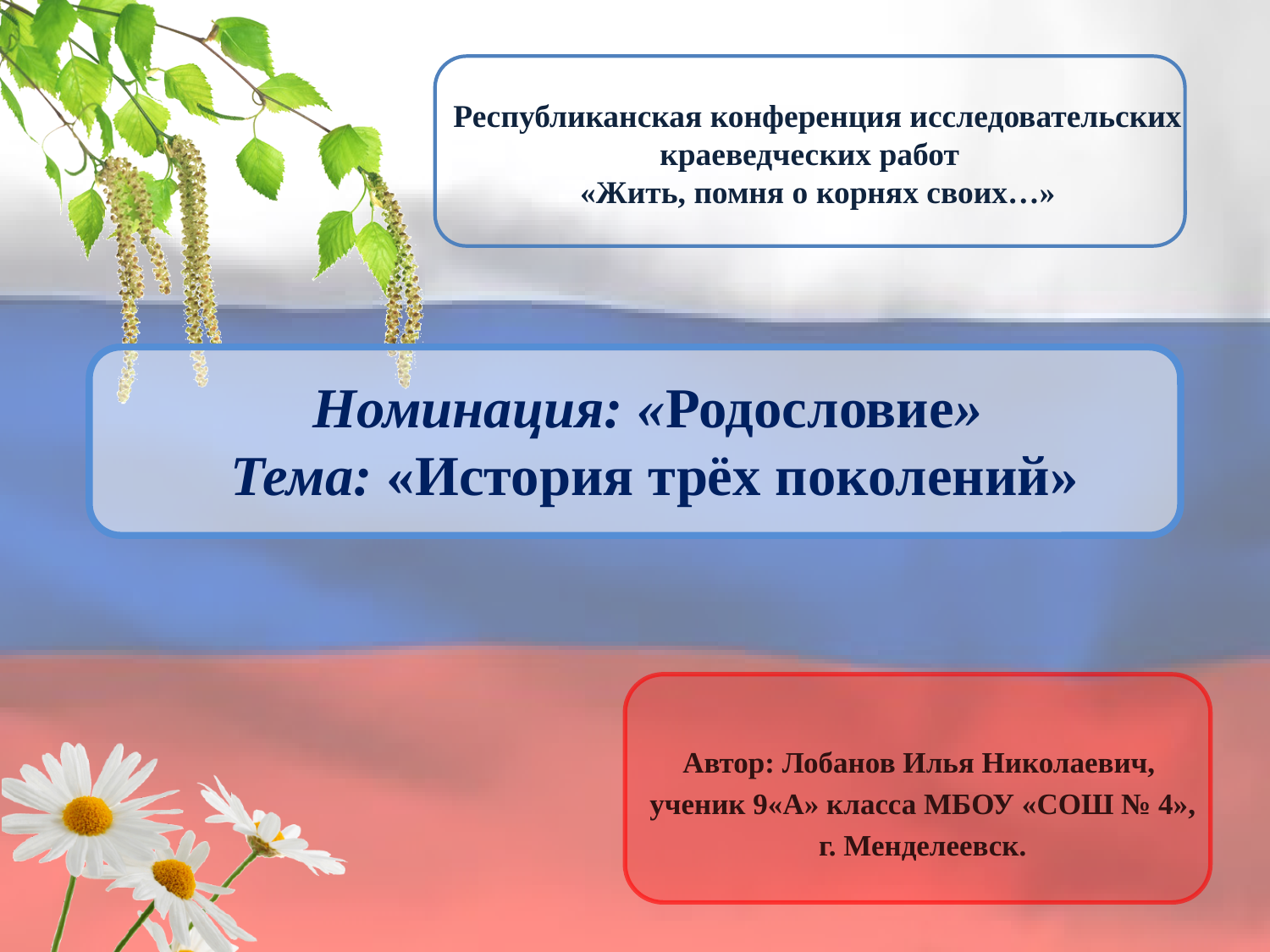

Республиканская конференция исследовательских краеведческих работ
«Жить, помня о корнях своих…»
# Номинация: «Родословие»  Тема: «История трёх поколений»

Автор: Лобанов Илья Николаевич,
ученик 9«А» класса МБОУ «СОШ № 4»,
г. Менделеевск.